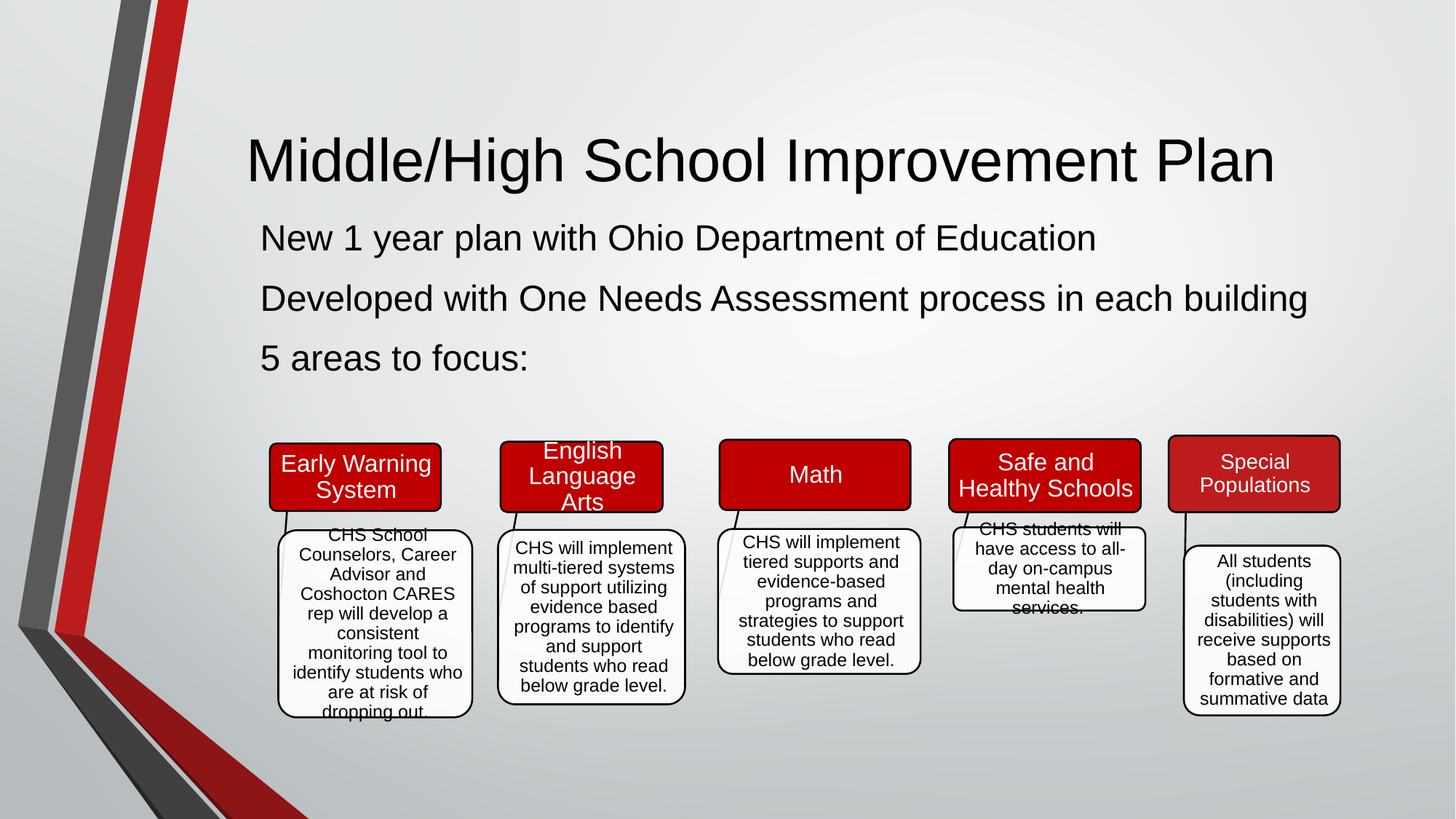

# Middle/High School Improvement Plan
New 1 year plan with Ohio Department of Education
Developed with One Needs Assessment process in each building
5 areas to focus:

Early Warning System
CHS School Counselors, Career Advisor and Coshocton CARES rep will develop a consistent monitoring tool to identify students who are at risk of dropping out.
English Language Arts
CHS will implement multi-tiered systems of support utilizing evidence based programs to identify and support students who read below grade level.
Math
CHS will implement tiered supports and evidence-based programs and strategies to support students who read below grade level.
Safe and Healthy Schools
CHS students will have access to all-day on-campus mental health services.
Special Populations
All students (including students with disabilities) will receive supports based on formative and summative data